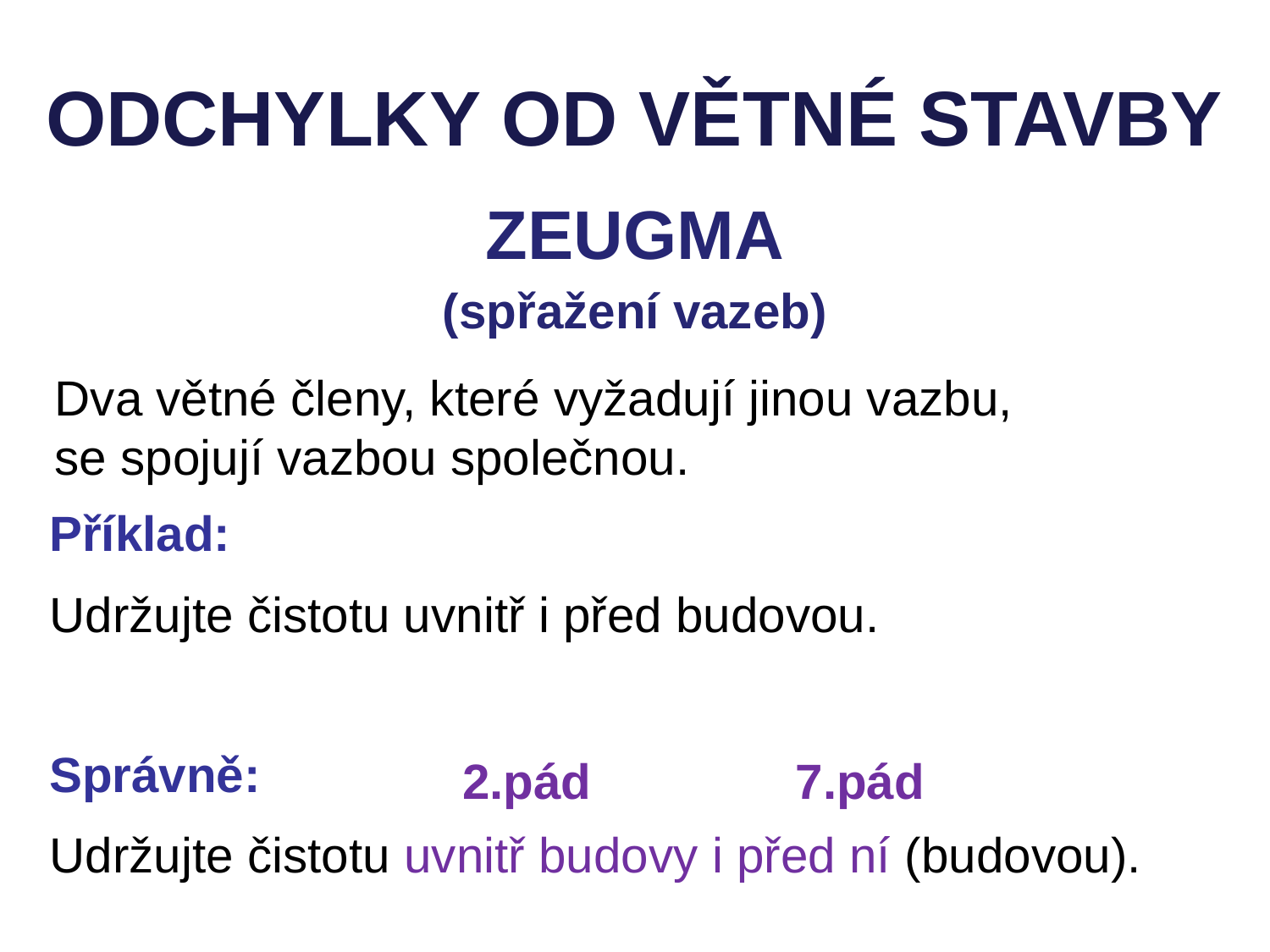

ODCHYLKY OD VĚTNÉ STAVBY
ZEUGMA
(spřažení vazeb)
Dva větné členy, které vyžadují jinou vazbu,
se spojují vazbou společnou.
Příklad:
Udržujte čistotu uvnitř i před budovou.
Správně:
Udržujte čistotu uvnitř budovy i před ní (budovou).
2.pád
7.pád